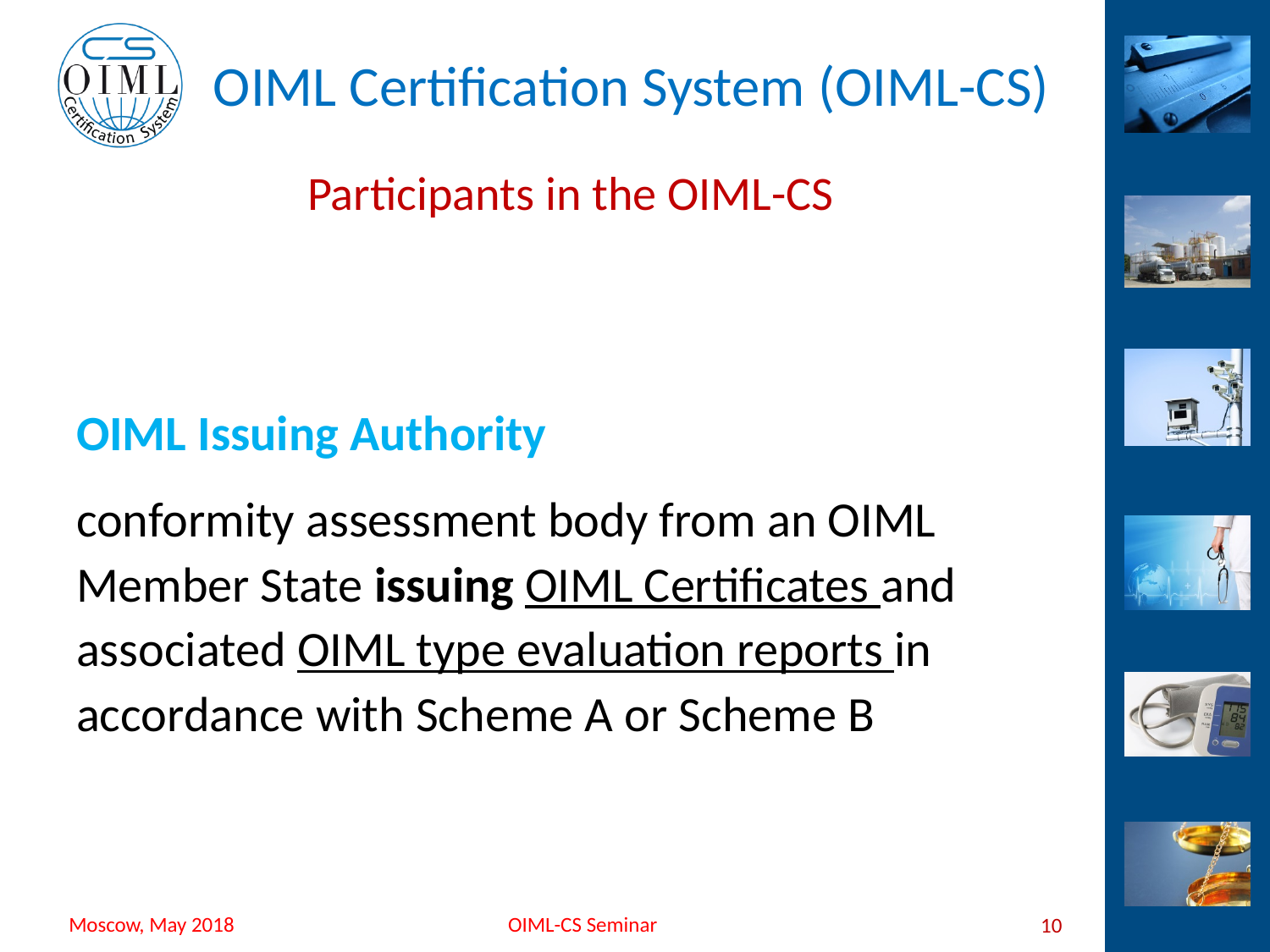

# Participants in the OIML-CS
OIML Issuing Authority
conformity assessment body from an OIML Member State issuing OIML Certificates and associated OIML type evaluation reports in accordance with Scheme A or Scheme B
10